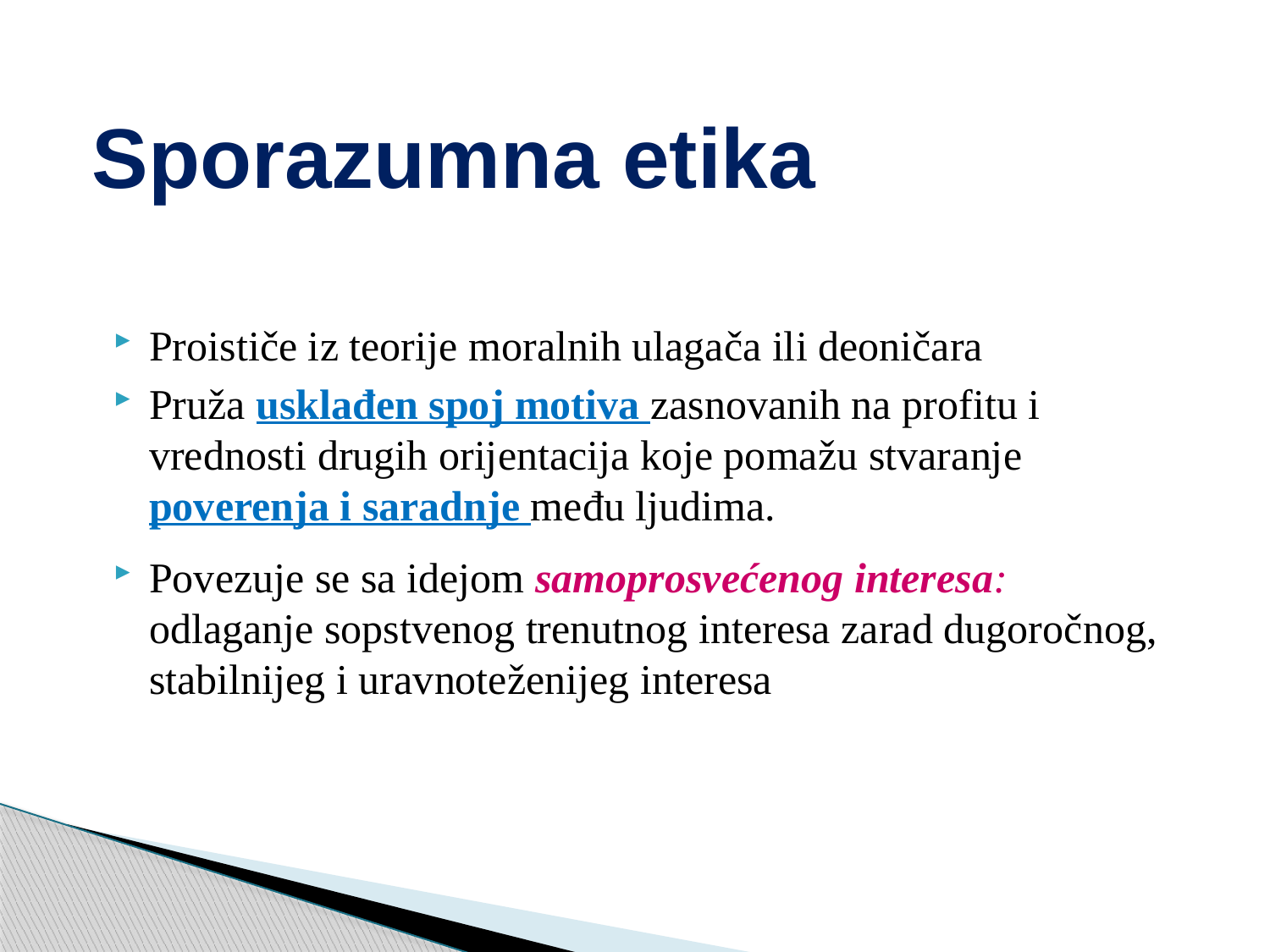

Sporazumna etika

Proističe iz teorije moralnih ulagača ili deoničara
Pruža usklađen spoj motiva zasnovanih na profitu i vrednosti drugih orijentacija koje pomažu stvaranje poverenja i saradnje među ljudima.
Povezuje se sa idejom samoprosvećenog interesa: odlaganje sopstvenog trenutnog interesa zarad dugoročnog, stabilnijeg i uravnoteženijeg interesa